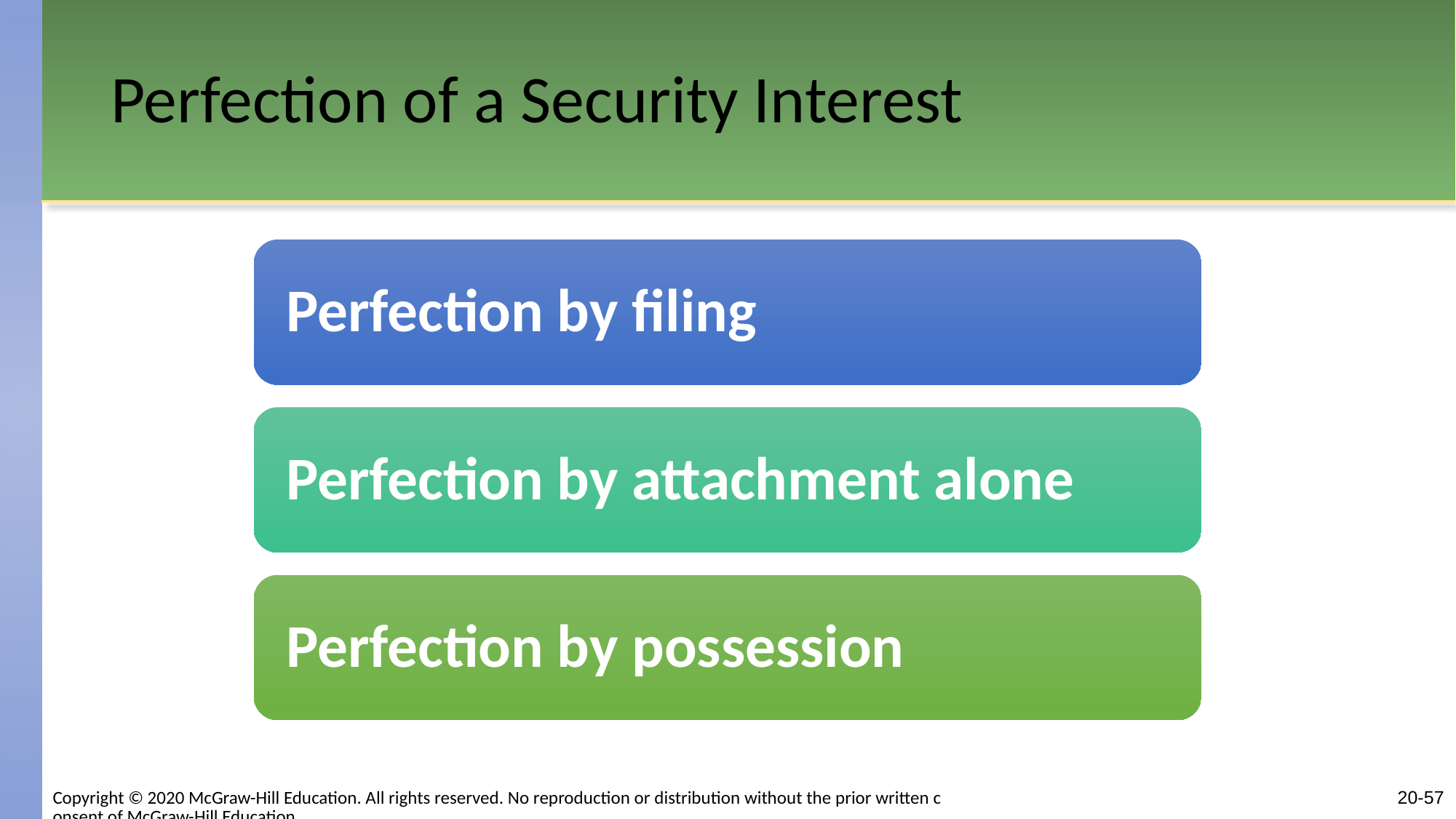

# Perfection of a Security Interest
Perfection by filing
Perfection by attachment alone
Perfection by possession
20-57
Copyright © 2020 McGraw-Hill Education. All rights reserved. No reproduction or distribution without the prior written consent of McGraw-Hill Education.